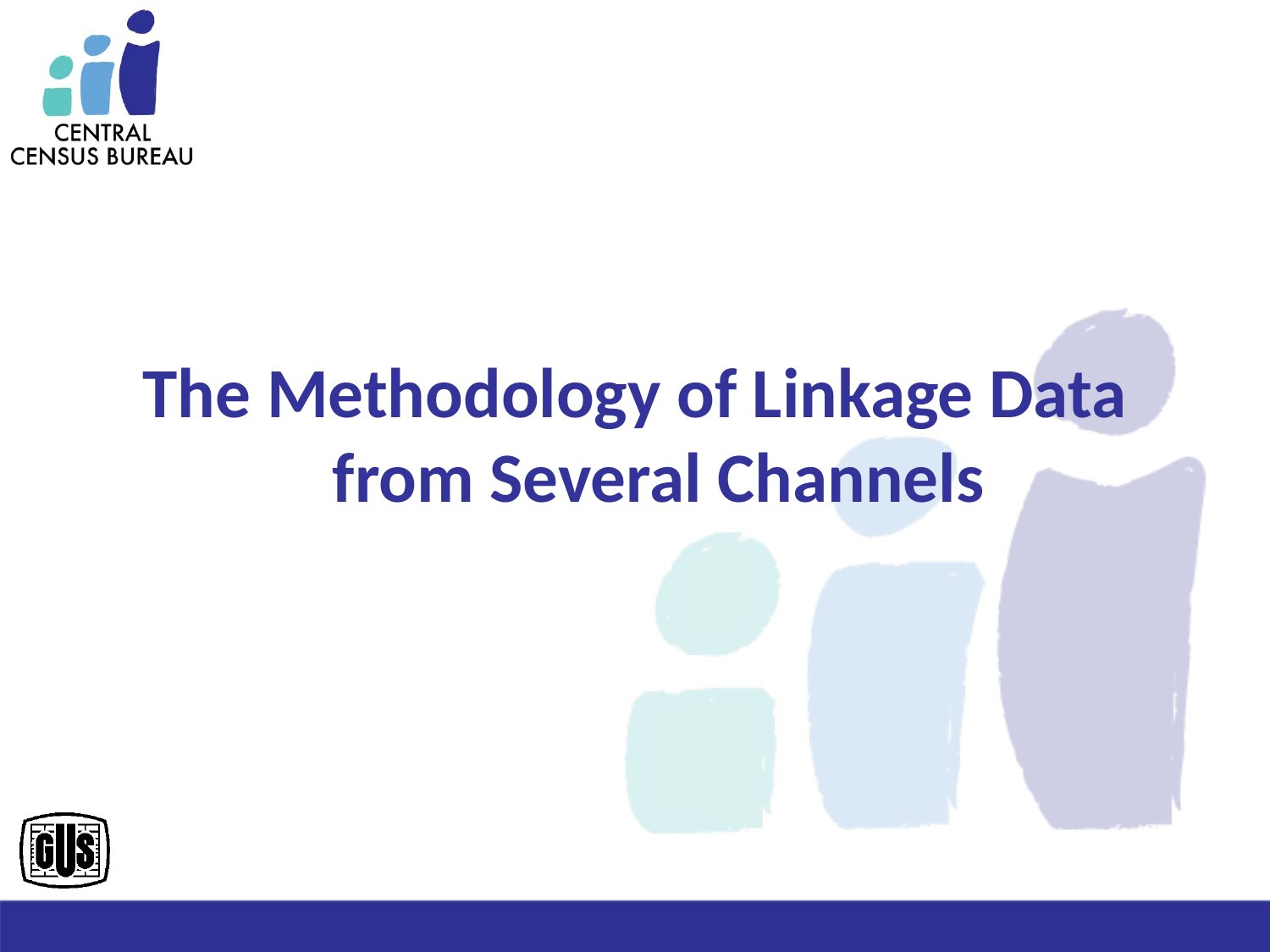

#

The Methodology of Linkage Data from Several Channels